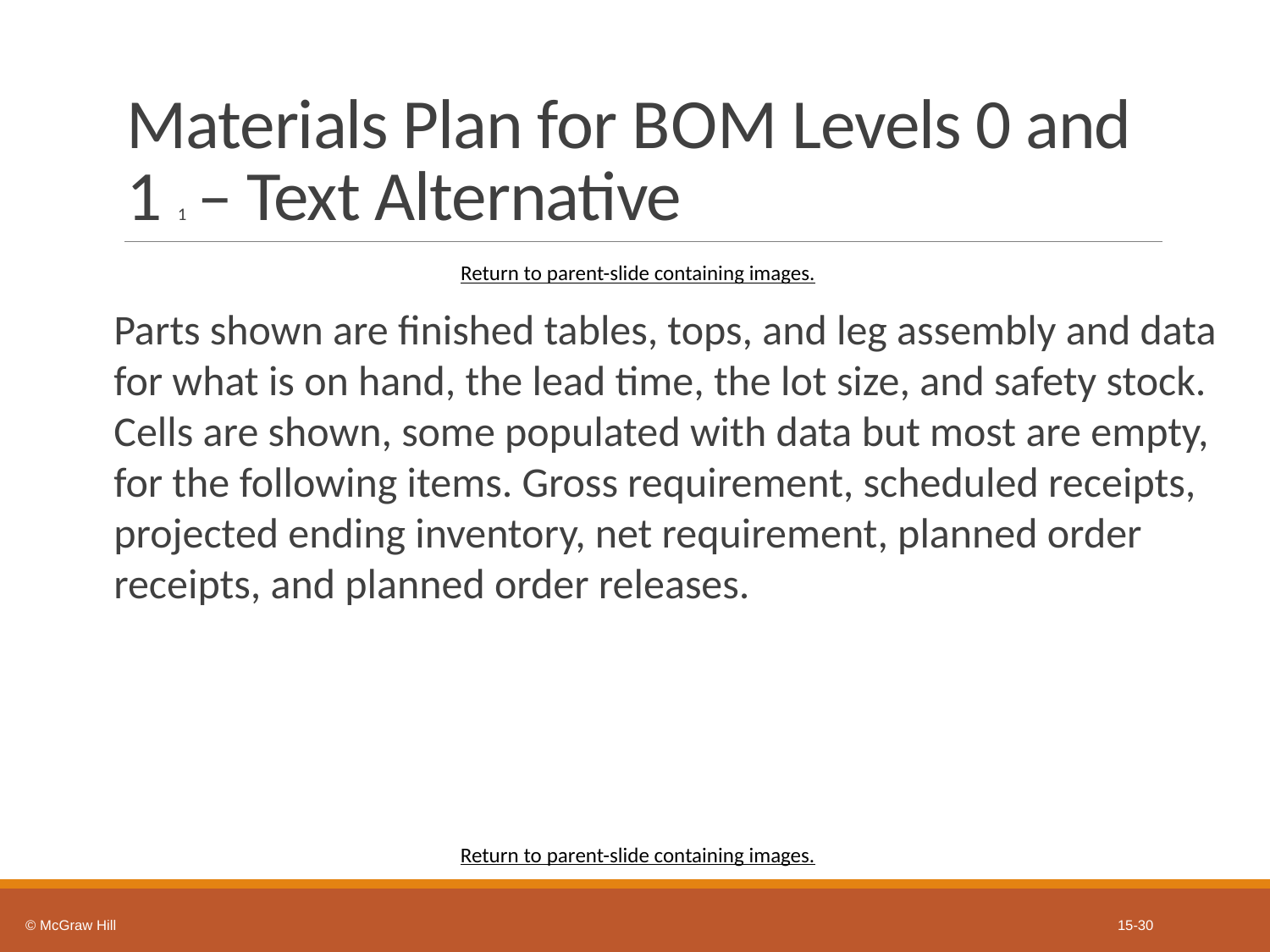

# Materials Plan for B O M Levels 0 and 1 1 – Text Alternative
Return to parent-slide containing images.
Parts shown are finished tables, tops, and leg assembly and data for what is on hand, the lead time, the lot size, and safety stock. Cells are shown, some populated with data but most are empty, for the following items. Gross requirement, scheduled receipts, projected ending inventory, net requirement, planned order receipts, and planned order releases.
Return to parent-slide containing images.